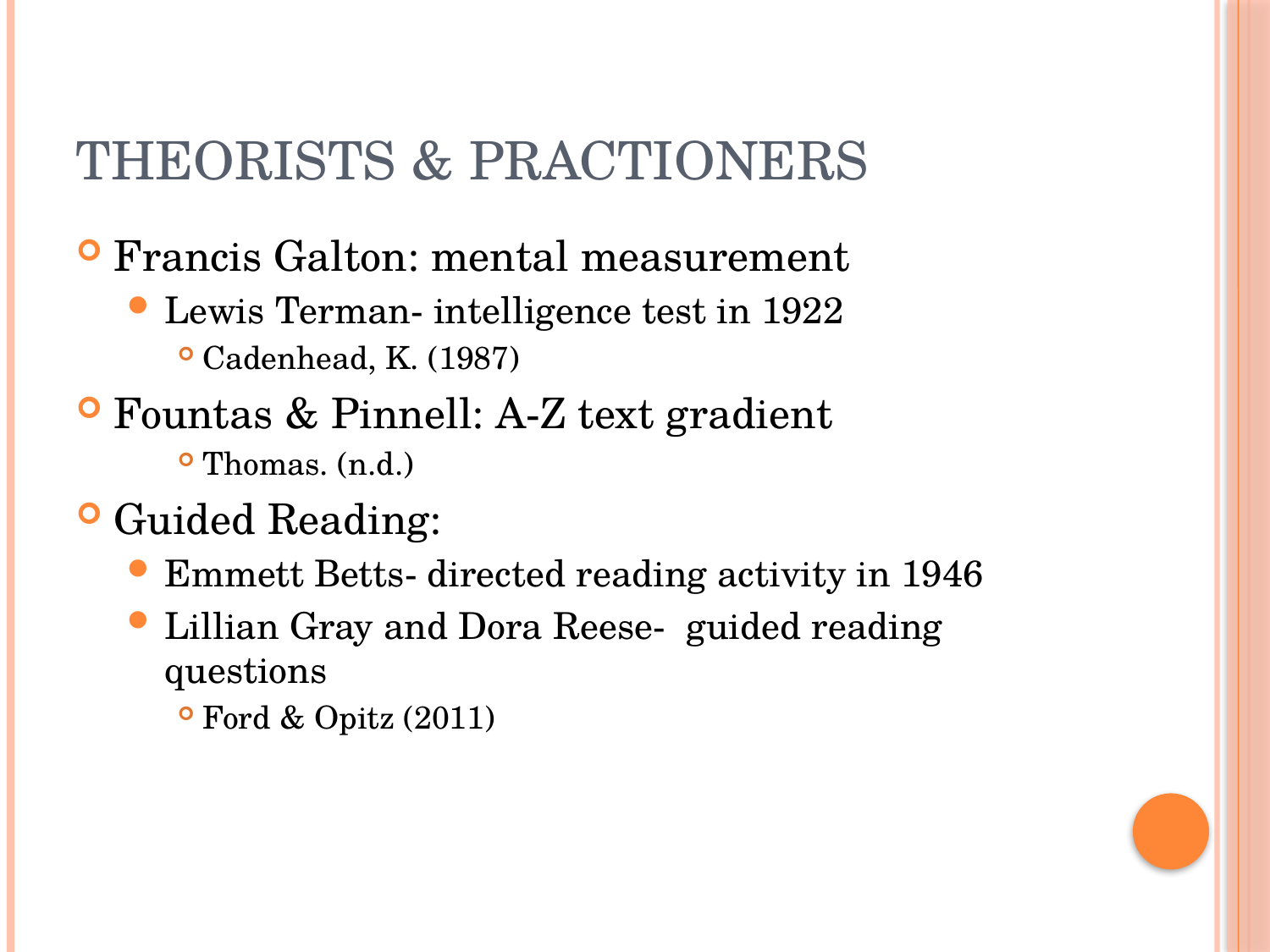

# Theorists & Practioners
Francis Galton: mental measurement
Lewis Terman- intelligence test in 1922
Cadenhead, K. (1987)
Fountas & Pinnell: A-Z text gradient
Thomas. (n.d.)
Guided Reading:
Emmett Betts- directed reading activity in 1946
Lillian Gray and Dora Reese-  guided reading questions
Ford & Opitz (2011)